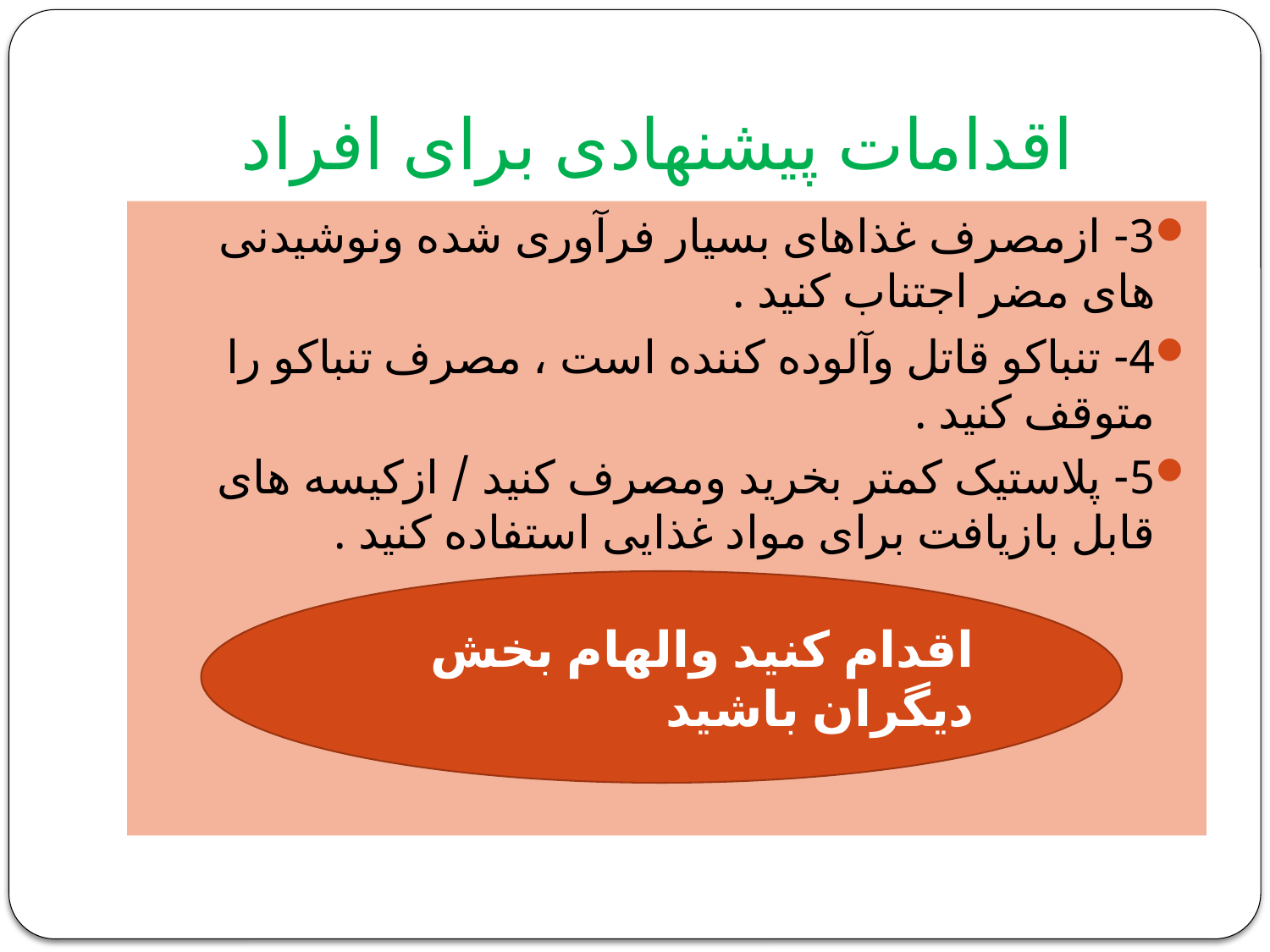

# اقدامات پیشنهادی برای افراد
3- ازمصرف غذاهای بسیار فرآوری شده ونوشیدنی های مضر اجتناب کنید .
4- تنباکو قاتل وآلوده کننده است ، مصرف تنباکو را متوقف کنید .
5- پلاستیک کمتر بخرید ومصرف کنید / ازکیسه های قابل بازیافت برای مواد غذایی استفاده کنید .

اقدام کنید والهام بخش دیگران باشید